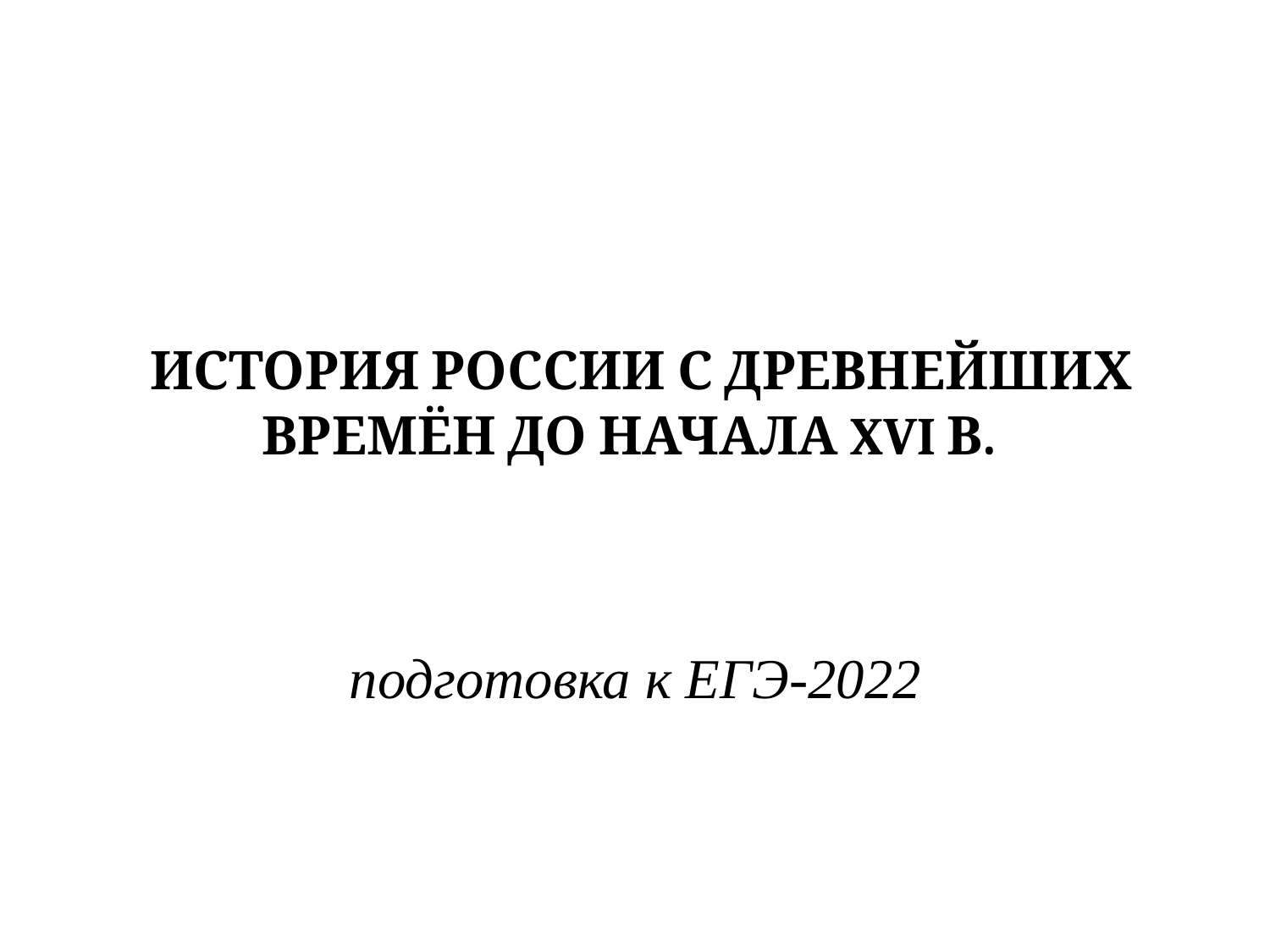

# ИСТОРИЯ РОССИИ С ДРЕВНЕЙШИХ ВРЕМЁН ДО НАЧАЛА XVI В.

 подготовка к ЕГЭ-2022